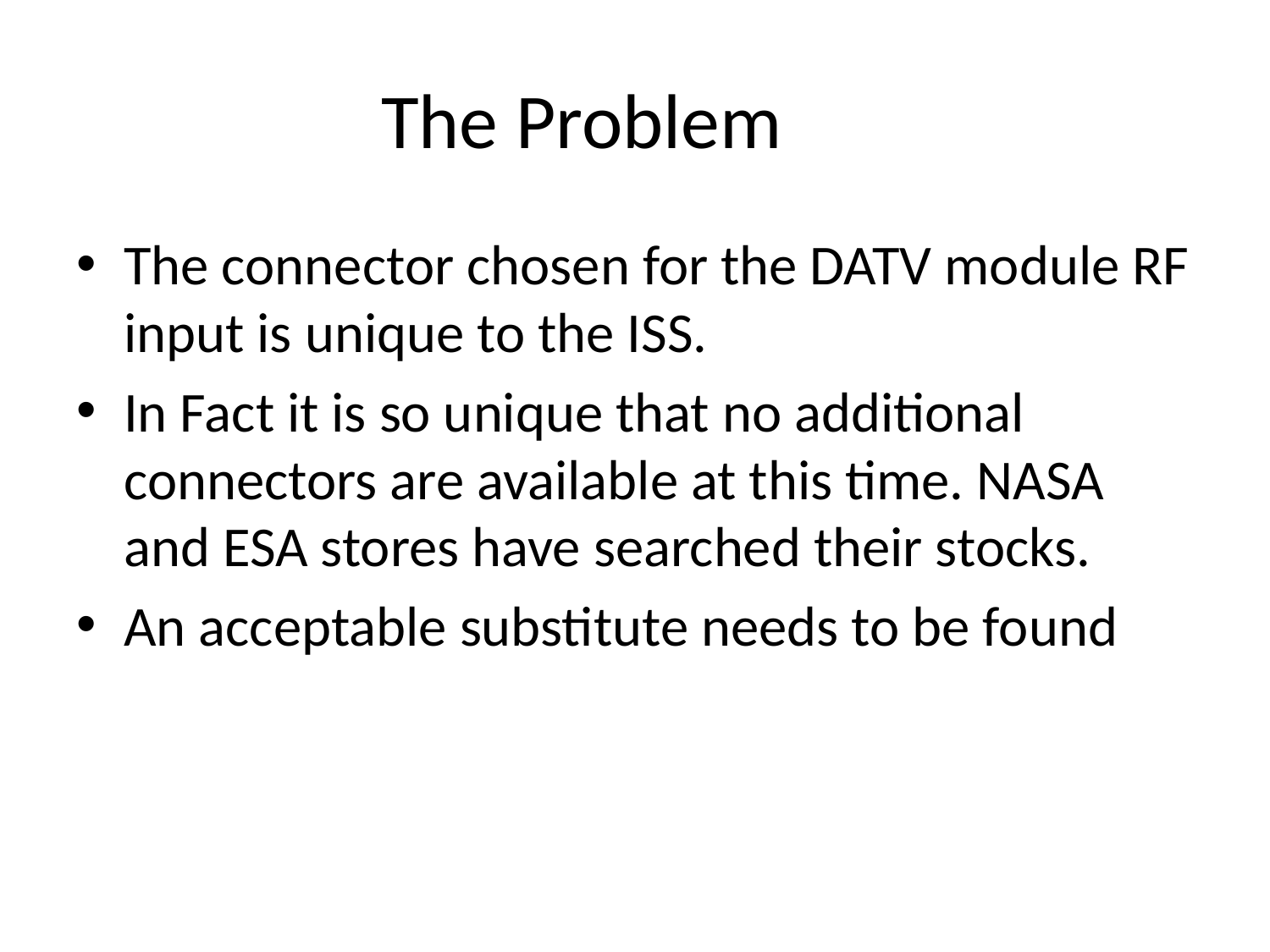

# The Problem
The connector chosen for the DATV module RF input is unique to the ISS.
In Fact it is so unique that no additional connectors are available at this time. NASA and ESA stores have searched their stocks.
An acceptable substitute needs to be found